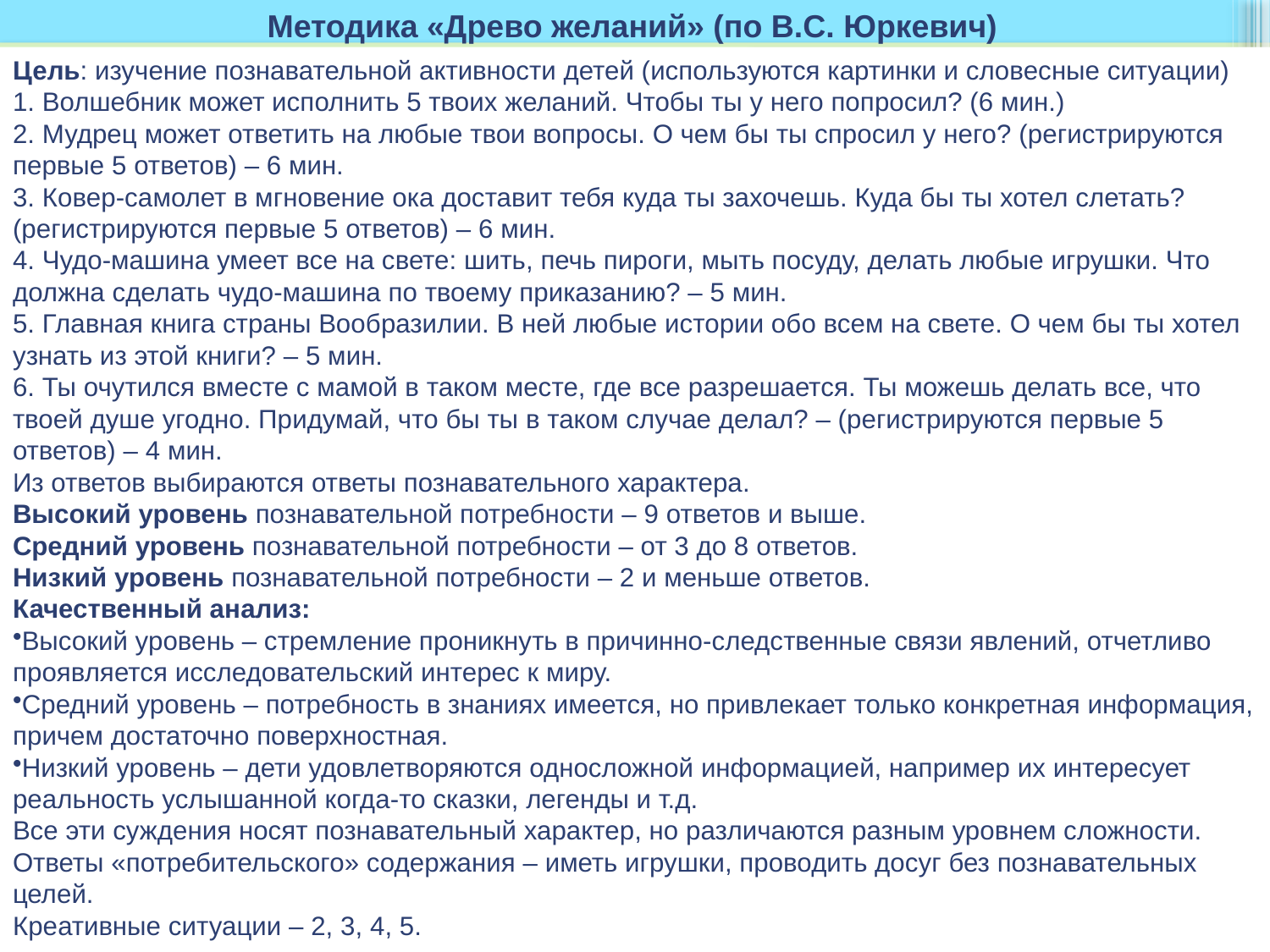

Методика «Древо желаний» (по В.С. Юркевич)
Цель: изучение познавательной активности детей (используются картинки и словесные ситуации)
1. Волшебник может исполнить 5 твоих желаний. Чтобы ты у него попросил? (6 мин.)
2. Мудрец может ответить на любые твои вопросы. О чем бы ты спросил у него? (регистрируются первые 5 ответов) – 6 мин.
3. Ковер-самолет в мгновение ока доставит тебя куда ты захочешь. Куда бы ты хотел слетать? (регистрируются первые 5 ответов) – 6 мин.
4. Чудо-машина умеет все на свете: шить, печь пироги, мыть посуду, делать любые игрушки. Что должна сделать чудо-машина по твоему приказанию? – 5 мин.
5. Главная книга страны Вообразилии. В ней любые истории обо всем на свете. О чем бы ты хотел узнать из этой книги? – 5 мин.
6. Ты очутился вместе с мамой в таком месте, где все разрешается. Ты можешь делать все, что твоей душе угодно. Придумай, что бы ты в таком случае делал? – (регистрируются первые 5 ответов) – 4 мин.
Из ответов выбираются ответы познавательного характера.
Высокий уровень познавательной потребности – 9 ответов и выше.
Средний уровень познавательной потребности – от 3 до 8 ответов.
Низкий уровень познавательной потребности – 2 и меньше ответов.
Качественный анализ:
Высокий уровень – стремление проникнуть в причинно-следственные связи явлений, отчетливо проявляется исследовательский интерес к миру.
Средний уровень – потребность в знаниях имеется, но привлекает только конкретная информация, причем достаточно поверхностная.
Низкий уровень – дети удовлетворяются односложной информацией, например их интересует реальность услышанной когда-то сказки, легенды и т.д.
Все эти суждения носят познавательный характер, но различаются разным уровнем сложности.
Ответы «потребительского» содержания – иметь игрушки, проводить досуг без познавательных целей.
Креативные ситуации – 2, 3, 4, 5.